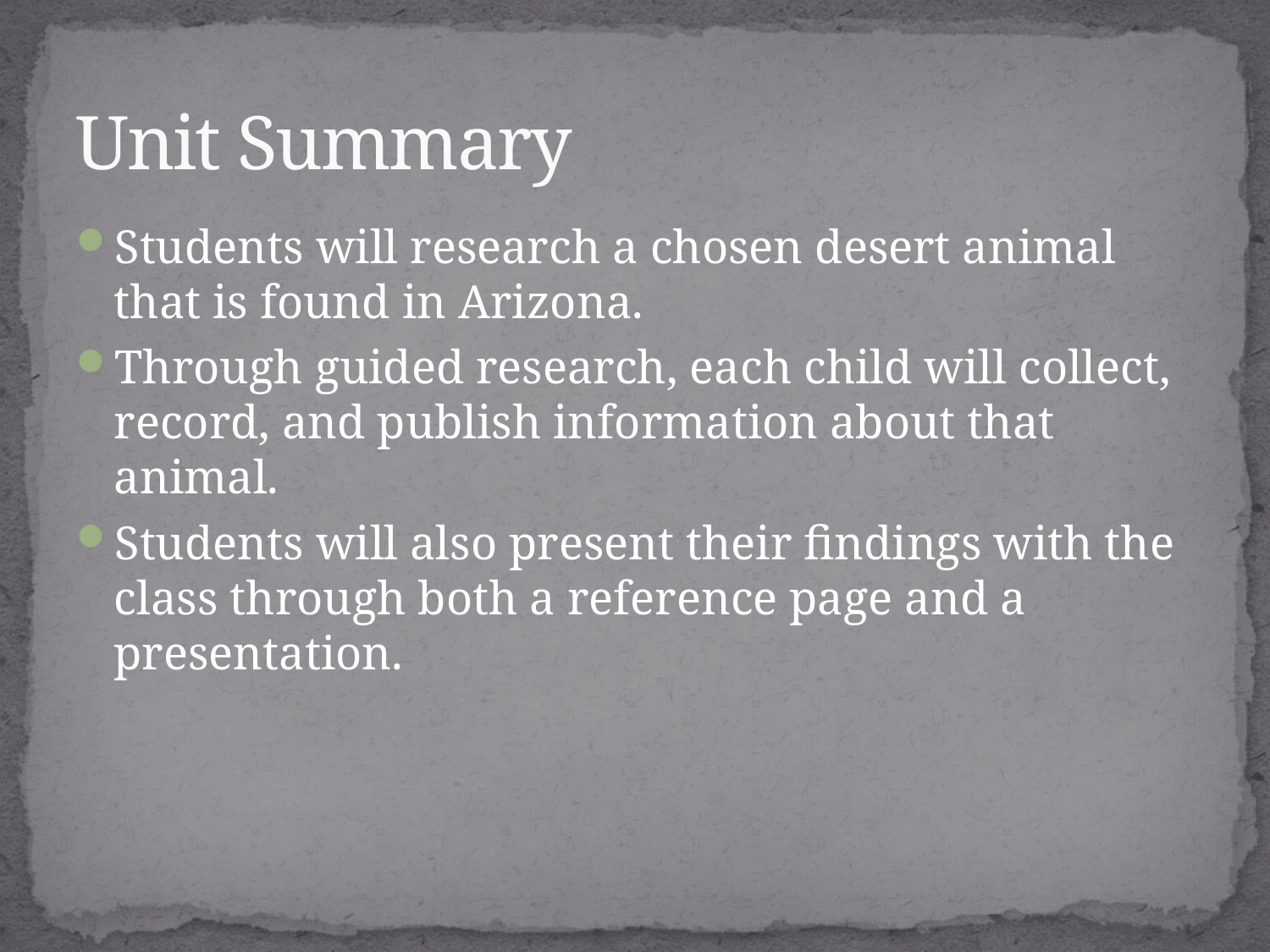

# Unit Summary
Students will research a chosen desert animal that is found in Arizona.
Through guided research, each child will collect, record, and publish information about that animal.
Students will also present their findings with the class through both a reference page and a presentation.